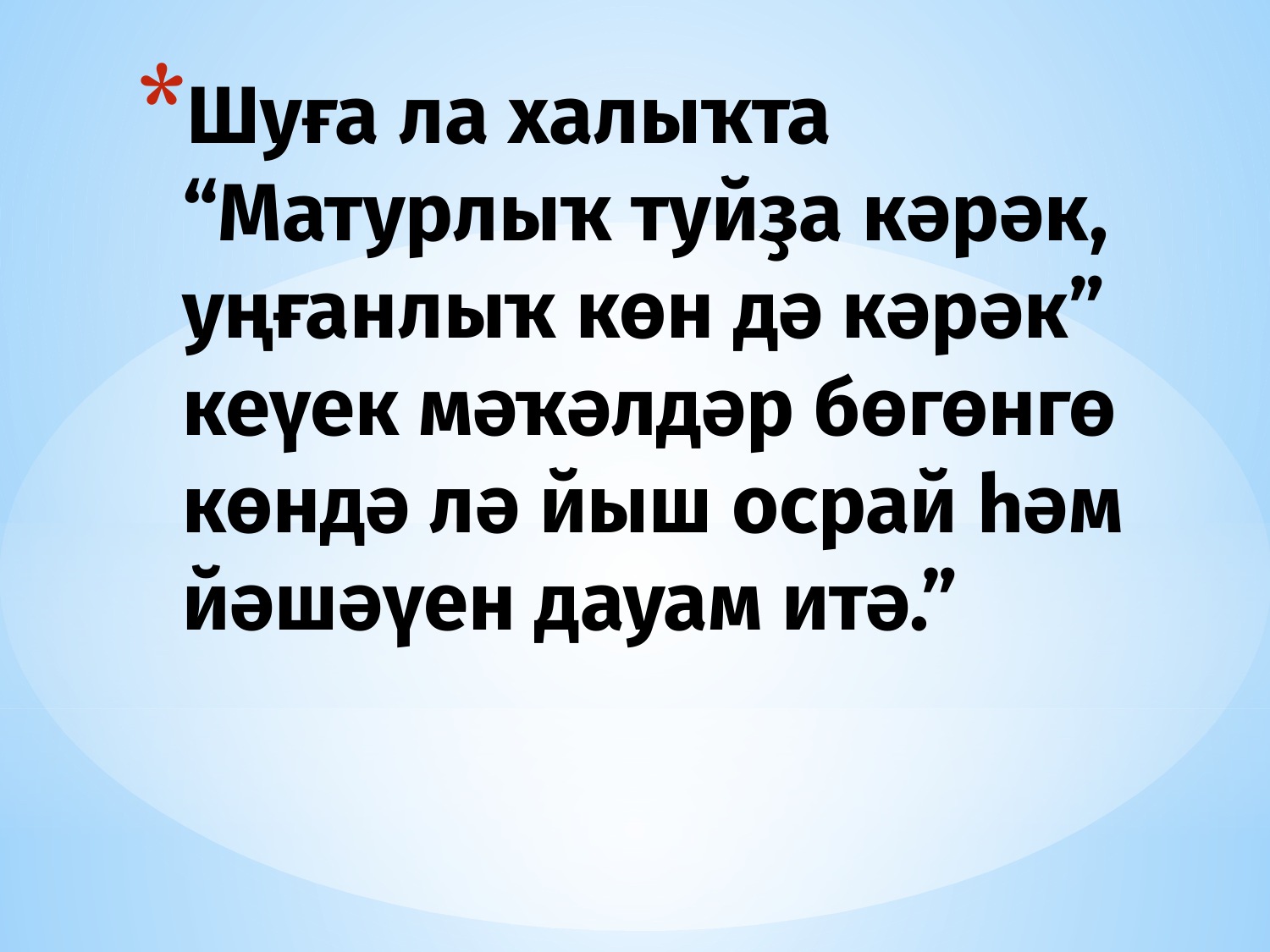

# Шуға ла халыҡта “Матурлыҡ туйҙа кәрәк, уңғанлыҡ көн дә кәрәк” кеүек мәҡәлдәр бөгөнгө көндә лә йыш осрай һәм йәшәүен дауам итә.”